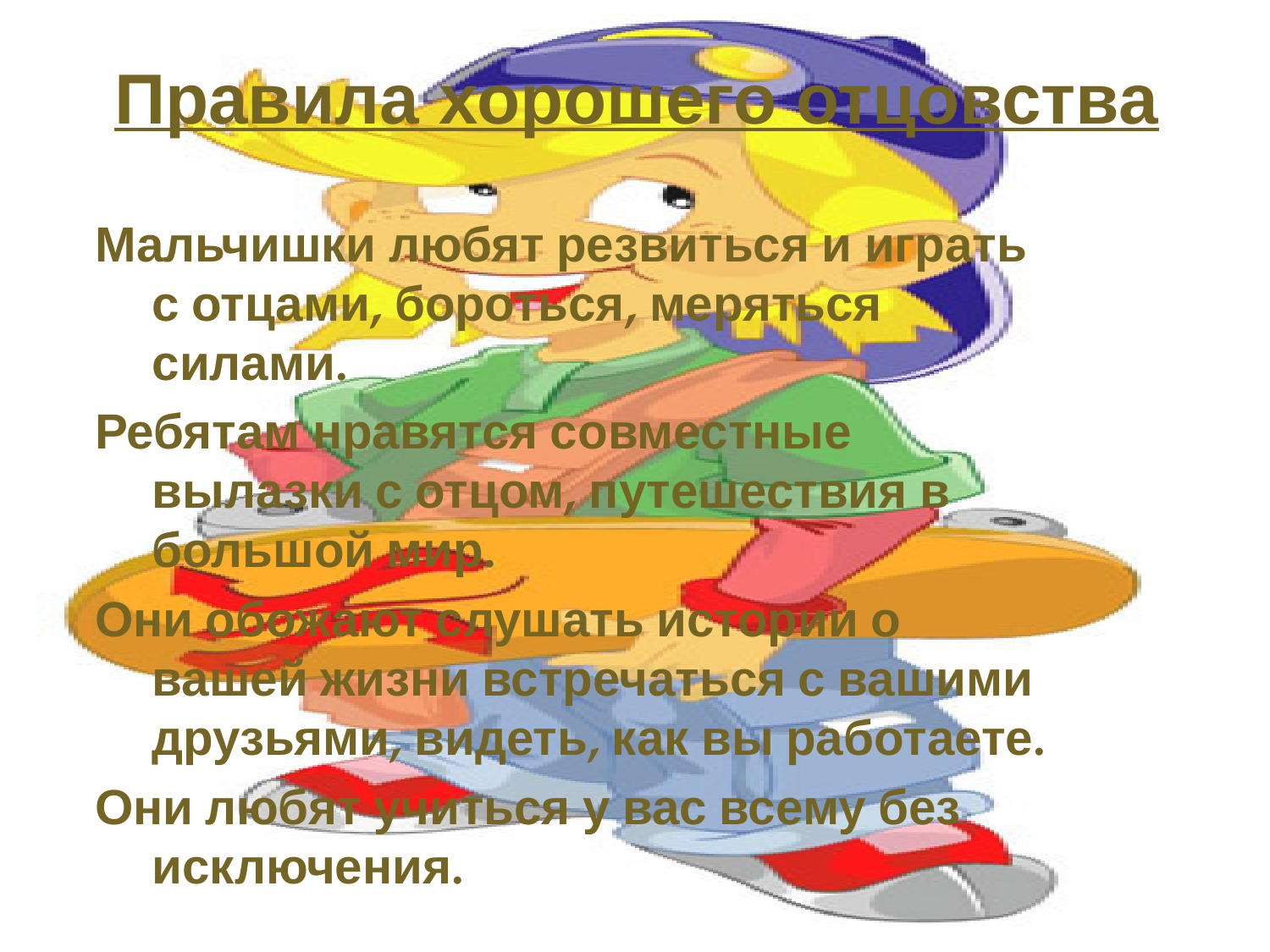

# Правила хорошего отцовства
Мальчишки любят резвиться и играть с отцами, бороться, меряться силами.
Ребятам нравятся совместные вылазки с отцом, путешествия в большой мир.
Они обожают слушать истории о вашей жизни встречаться с вашими друзьями, видеть, как вы работаете.
Они любят учиться у вас всему без исключения.